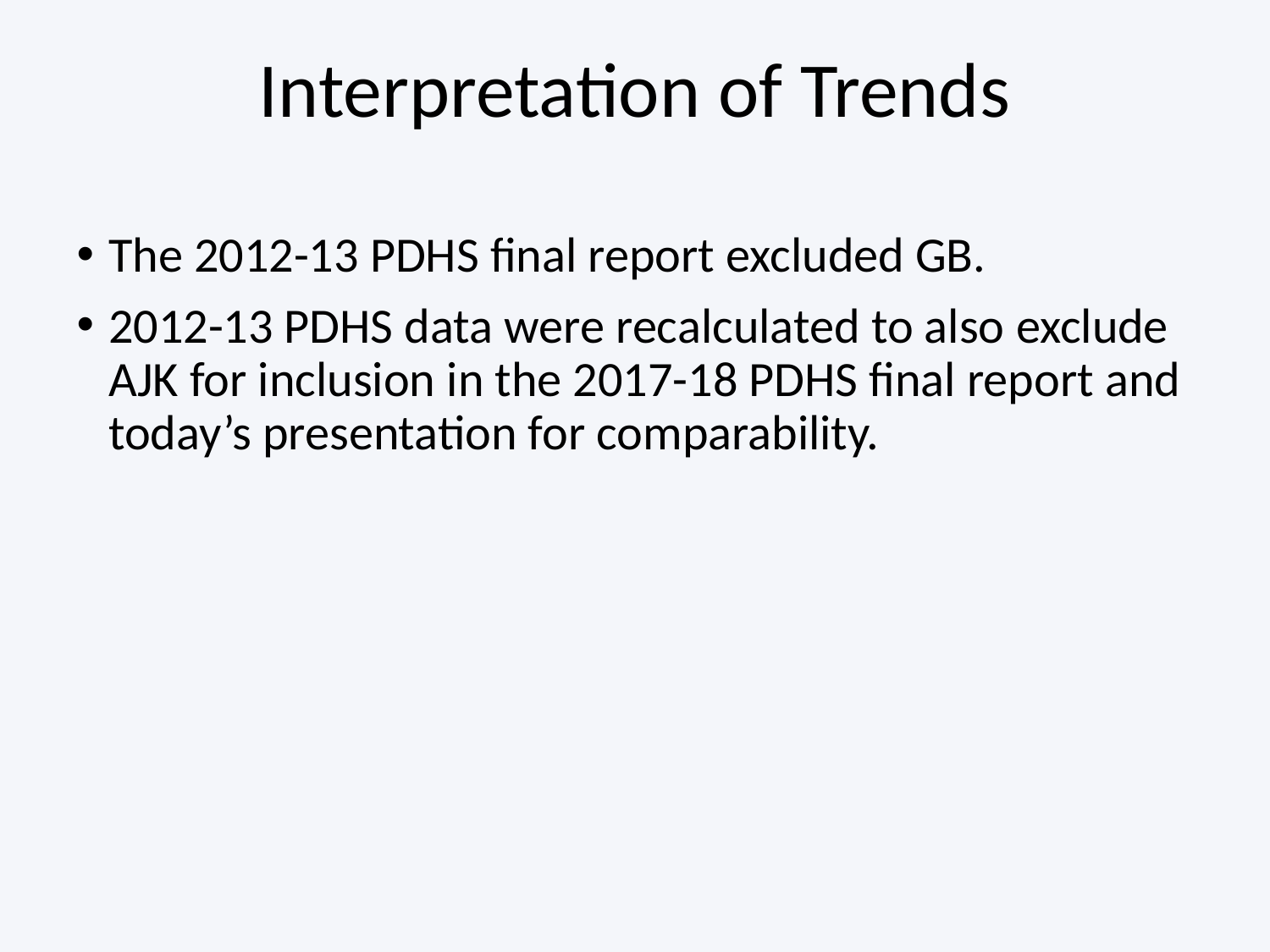

# Interpretation of Trends
The 2012-13 PDHS final report excluded GB.
2012-13 PDHS data were recalculated to also exclude AJK for inclusion in the 2017-18 PDHS final report and today’s presentation for comparability.